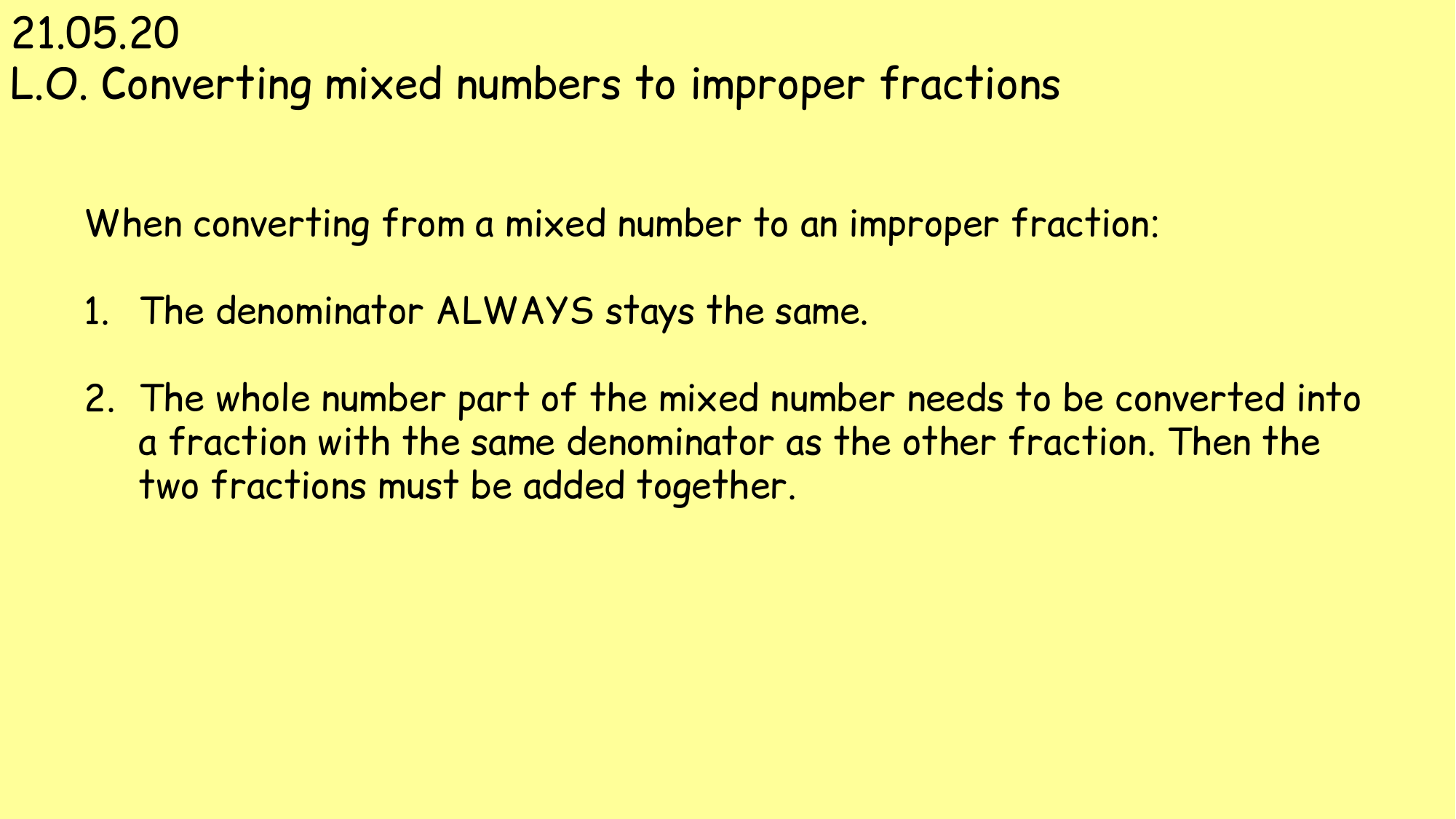

21.05.20
L.O. Converting mixed numbers to improper fractions
When converting from a mixed number to an improper fraction:

The denominator ALWAYS stays the same.

The whole number part of the mixed number needs to be converted into a fraction with the same denominator as the other fraction. Then the two fractions must be added together.